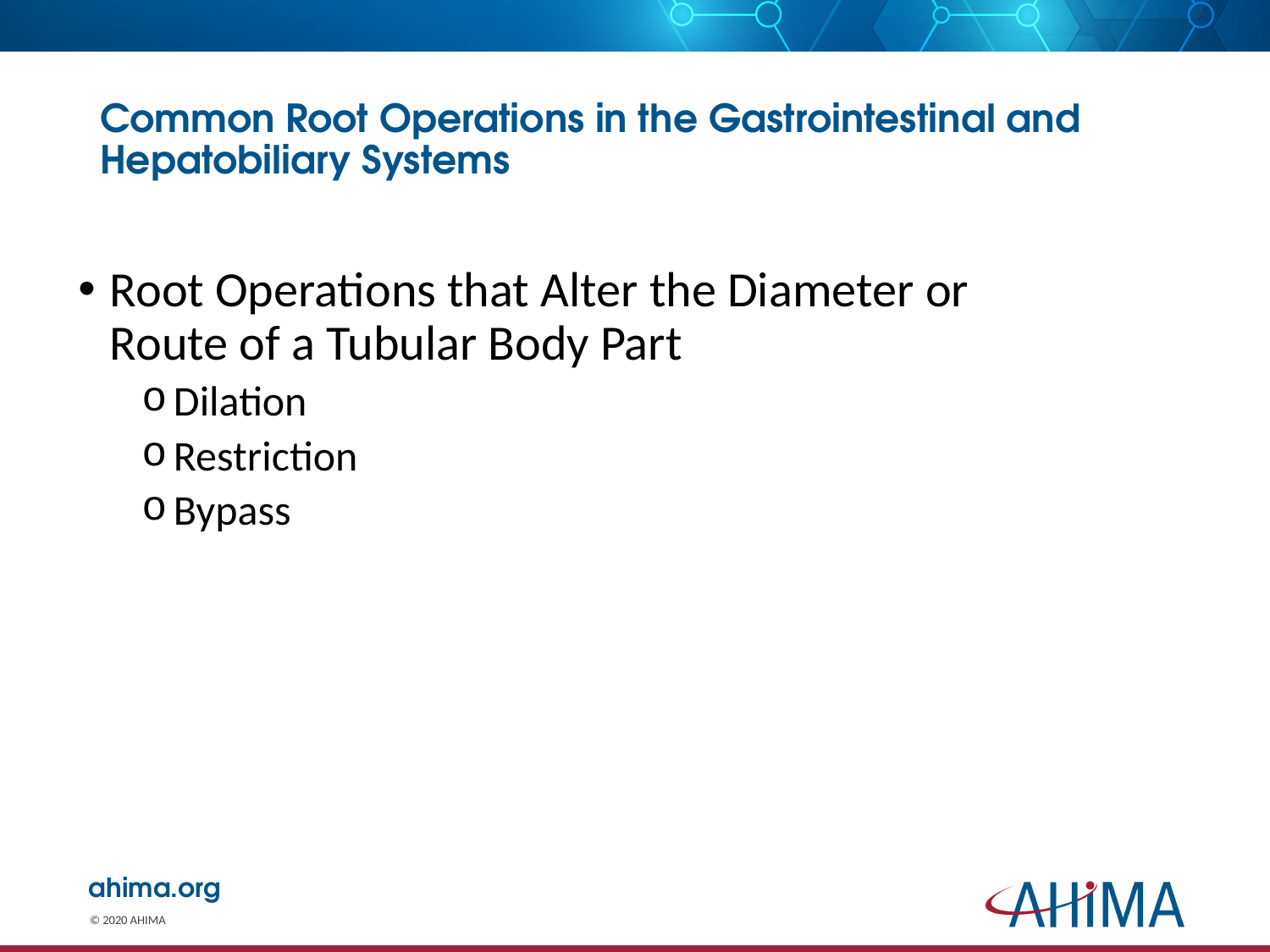

# Common Root Operations in the Gastrointestinal and Hepatobiliary Systems
Root Operations that Alter the Diameter or Route of a Tubular Body Part
Dilation
Restriction
Bypass